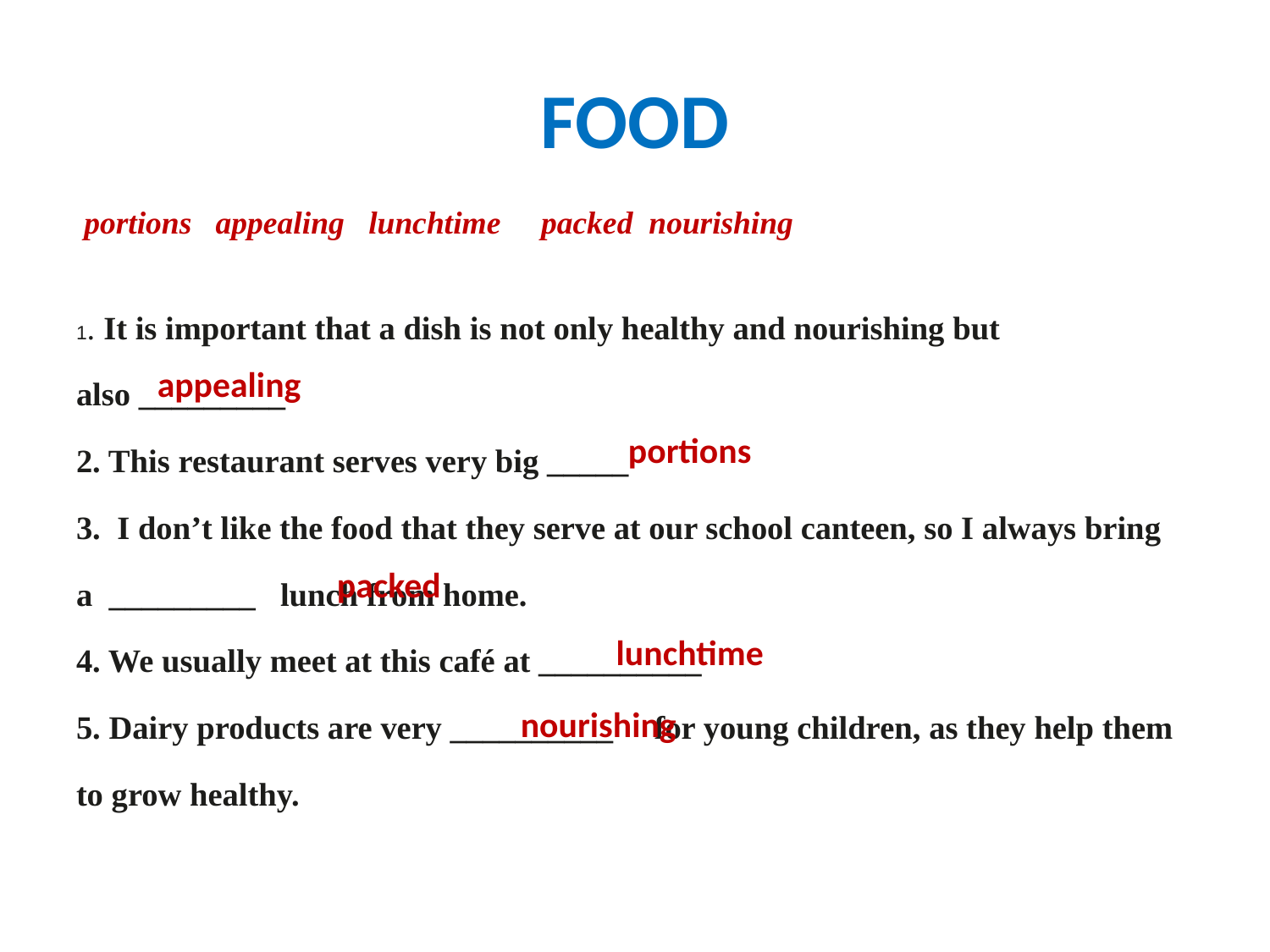

# FOOD

 portions   appealing   lunchtime     packed  nourishing

1. It is important that a dish is not only healthy and nourishing but also _________
2. This restaurant serves very big _____
3.  I don’t like the food that they serve at our school canteen, so I always bring a  _________   lunch from home.
4. We usually meet at this café at __________
5. Dairy products are very __________     for young children, as they help them to grow healthy.

appealing
portions
packed
lunchtime
nourishing